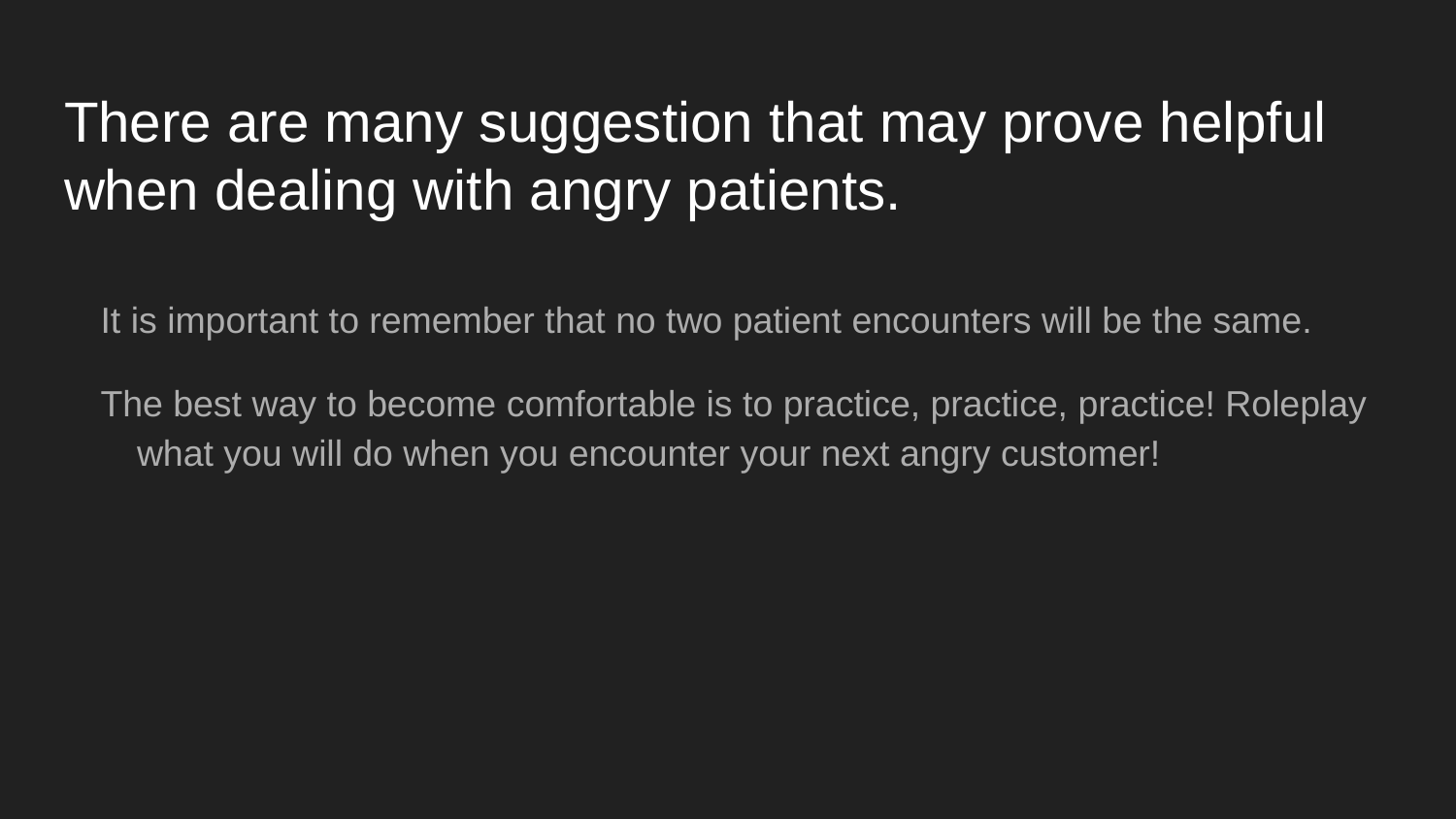

# There are many suggestion that may prove helpful when dealing with angry patients.
It is important to remember that no two patient encounters will be the same.
The best way to become comfortable is to practice, practice, practice! Roleplay what you will do when you encounter your next angry customer!